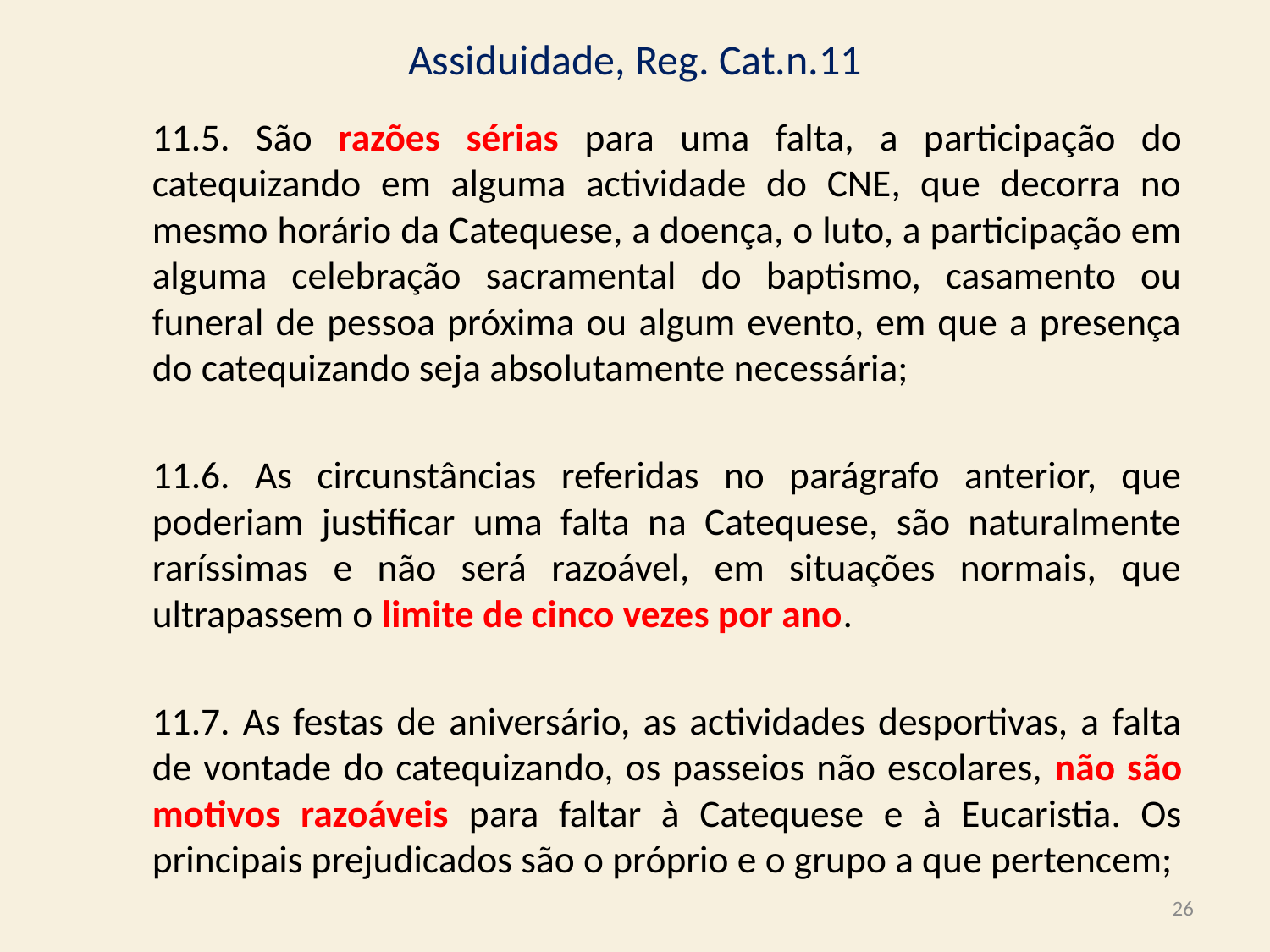

# Assiduidade, Reg. Cat.n.11
	11.5. São razões sérias para uma falta, a participação do catequizando em alguma actividade do CNE, que decorra no mesmo horário da Catequese, a doença, o luto, a participação em alguma celebração sacramental do baptismo, casamento ou funeral de pessoa próxima ou algum evento, em que a presença do catequizando seja absolutamente necessária;

	11.6. As circunstâncias referidas no parágrafo anterior, que poderiam justificar uma falta na Catequese, são naturalmente raríssimas e não será razoável, em situações normais, que ultrapassem o limite de cinco vezes por ano.

	11.7. As festas de aniversário, as actividades desportivas, a falta de vontade do catequizando, os passeios não escolares, não são motivos razoáveis para faltar à Catequese e à Eucaristia. Os principais prejudicados são o próprio e o grupo a que pertencem;

26